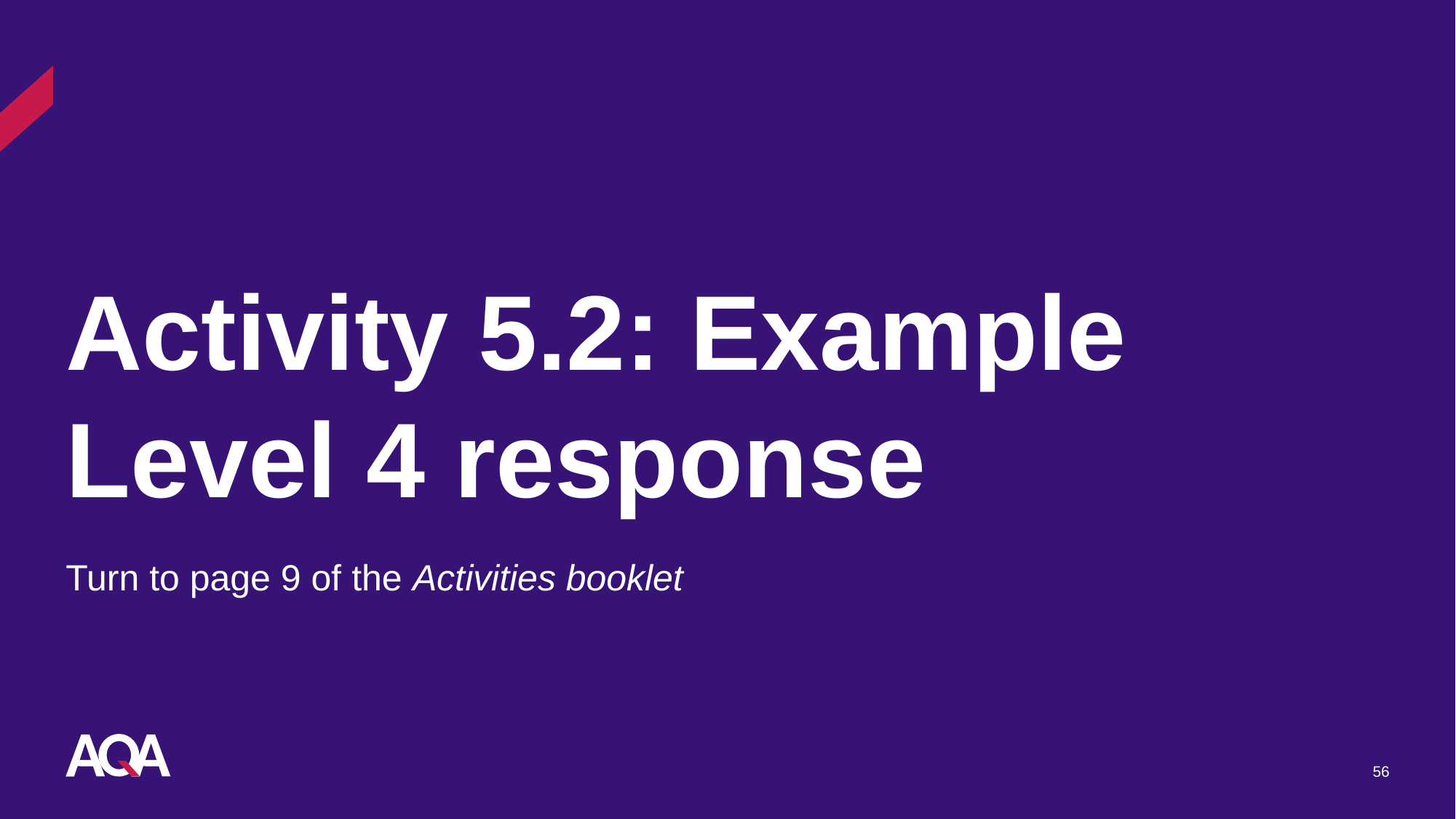

# Activity 5.2: Example Level 4 response
Turn to page 9 of the Activities booklet
56